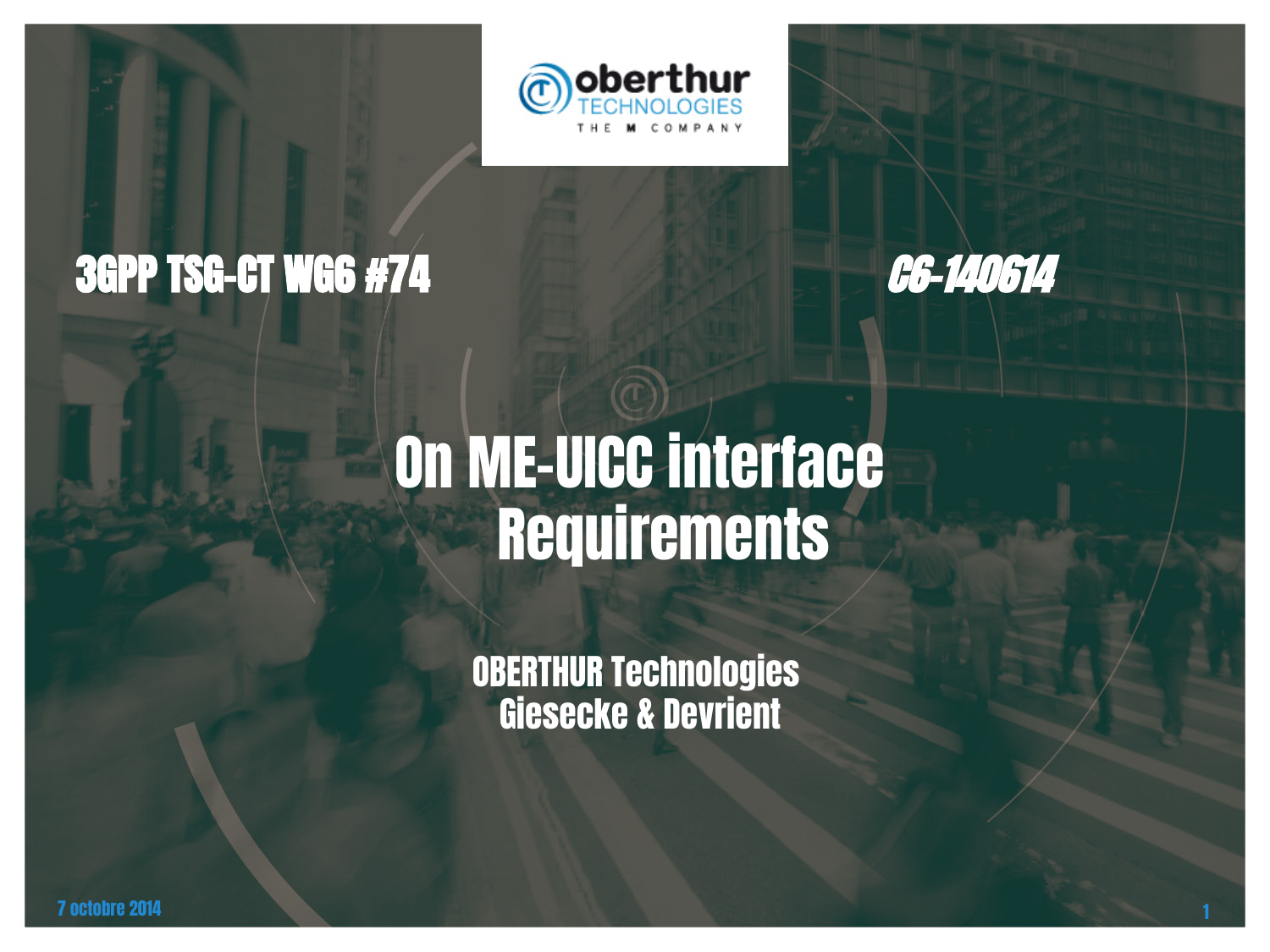

3GPP TSG-CT WG6 #74 				C6-140614
On ME-UICC interface Requirements
OBERTHUR Technologies
Giesecke & Devrient